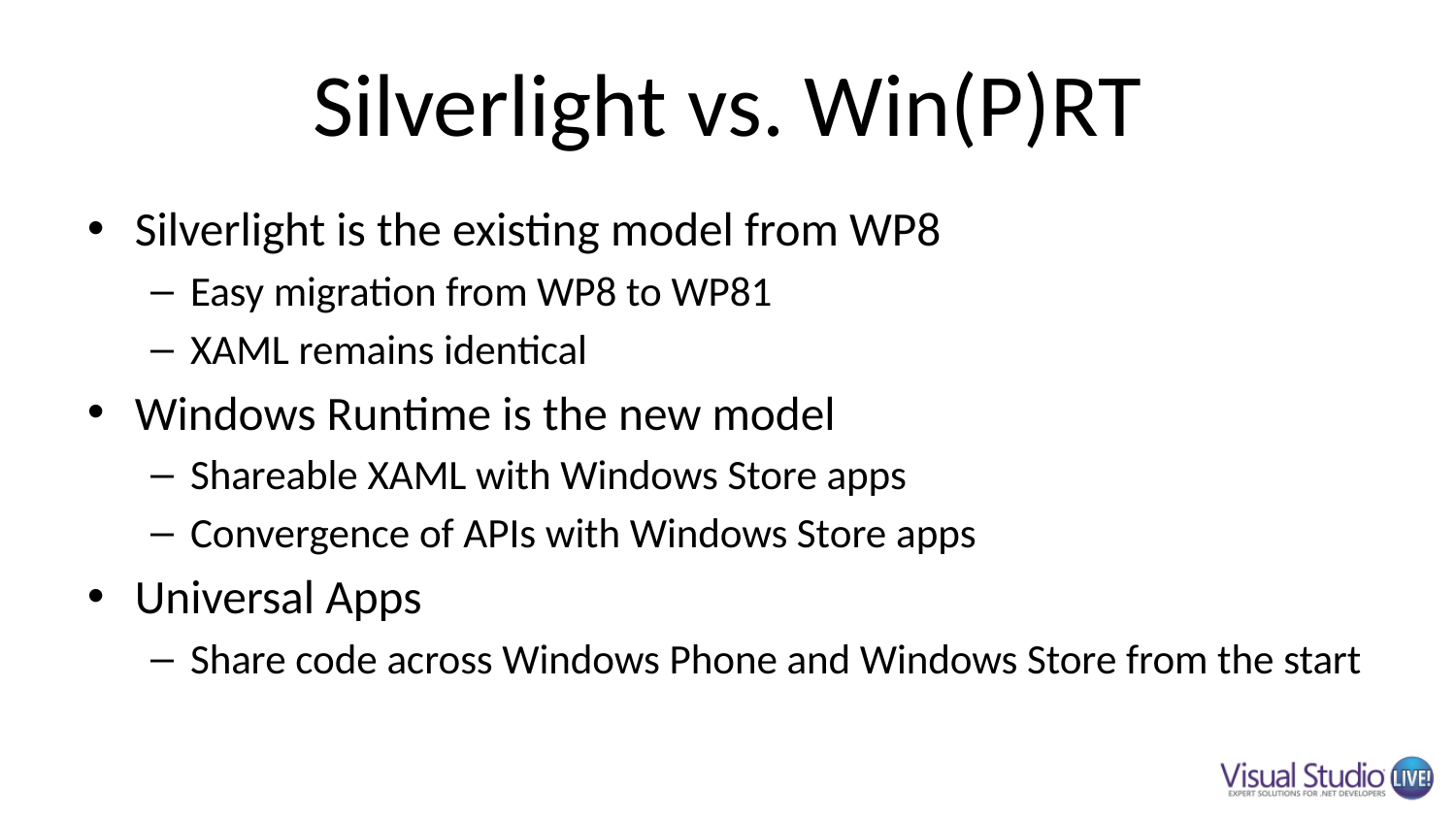

# Silverlight vs. Win(P)RT
Silverlight is the existing model from WP8
Easy migration from WP8 to WP81
XAML remains identical
Windows Runtime is the new model
Shareable XAML with Windows Store apps
Convergence of APIs with Windows Store apps
Universal Apps
Share code across Windows Phone and Windows Store from the start